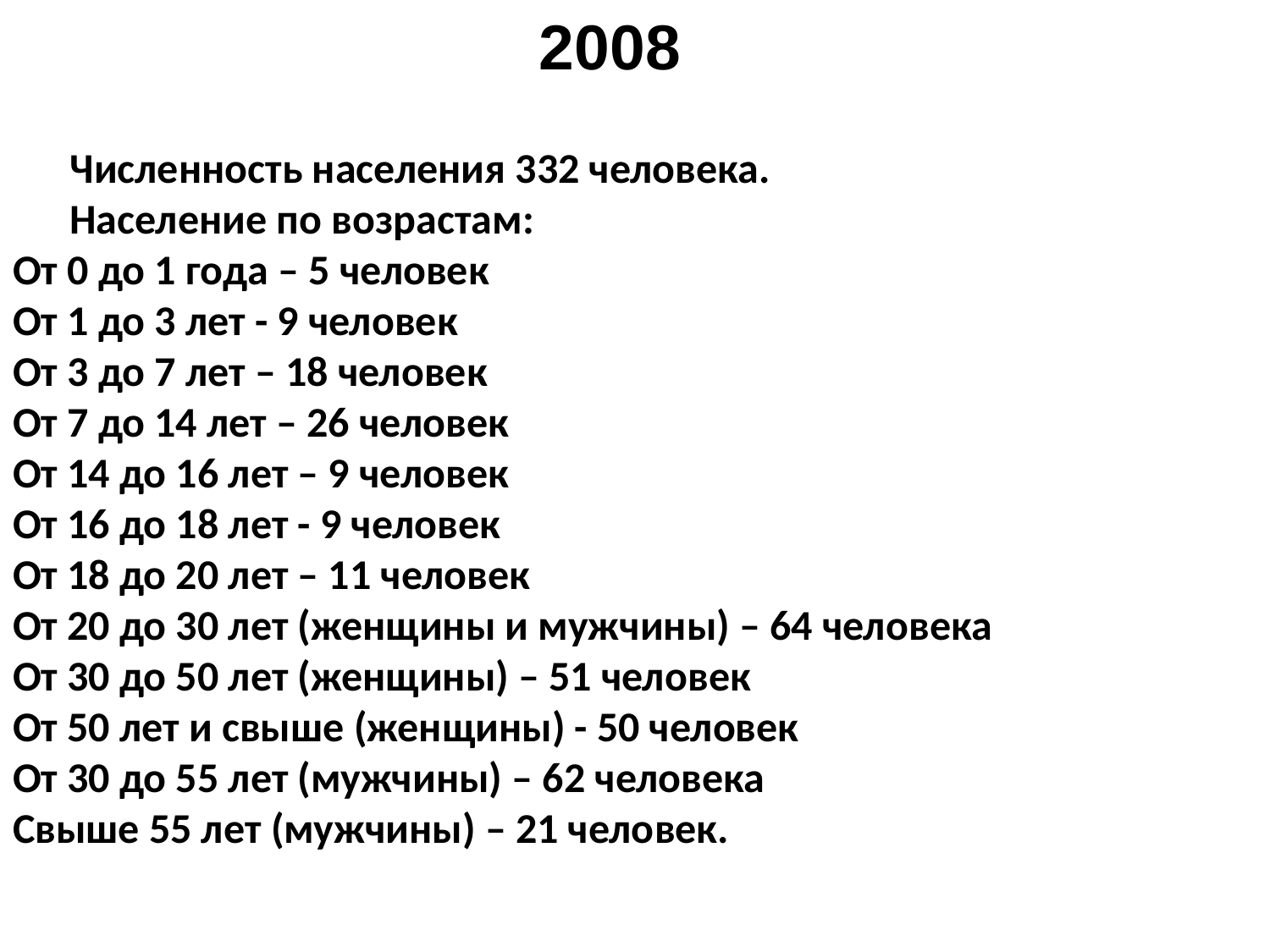

2008

      Численность населения 332 человека.
      Население по возрастам:
От 0 до 1 года – 5 человек
От 1 до 3 лет - 9 человек
От 3 до 7 лет – 18 человек
От 7 до 14 лет – 26 человек
От 14 до 16 лет – 9 человек
От 16 до 18 лет - 9 человек
От 18 до 20 лет – 11 человек
От 20 до 30 лет (женщины и мужчины) – 64 человека
От 30 до 50 лет (женщины) – 51 человек
От 50 лет и свыше (женщины) - 50 человек
От 30 до 55 лет (мужчины) – 62 человека
Свыше 55 лет (мужчины) – 21 человек.